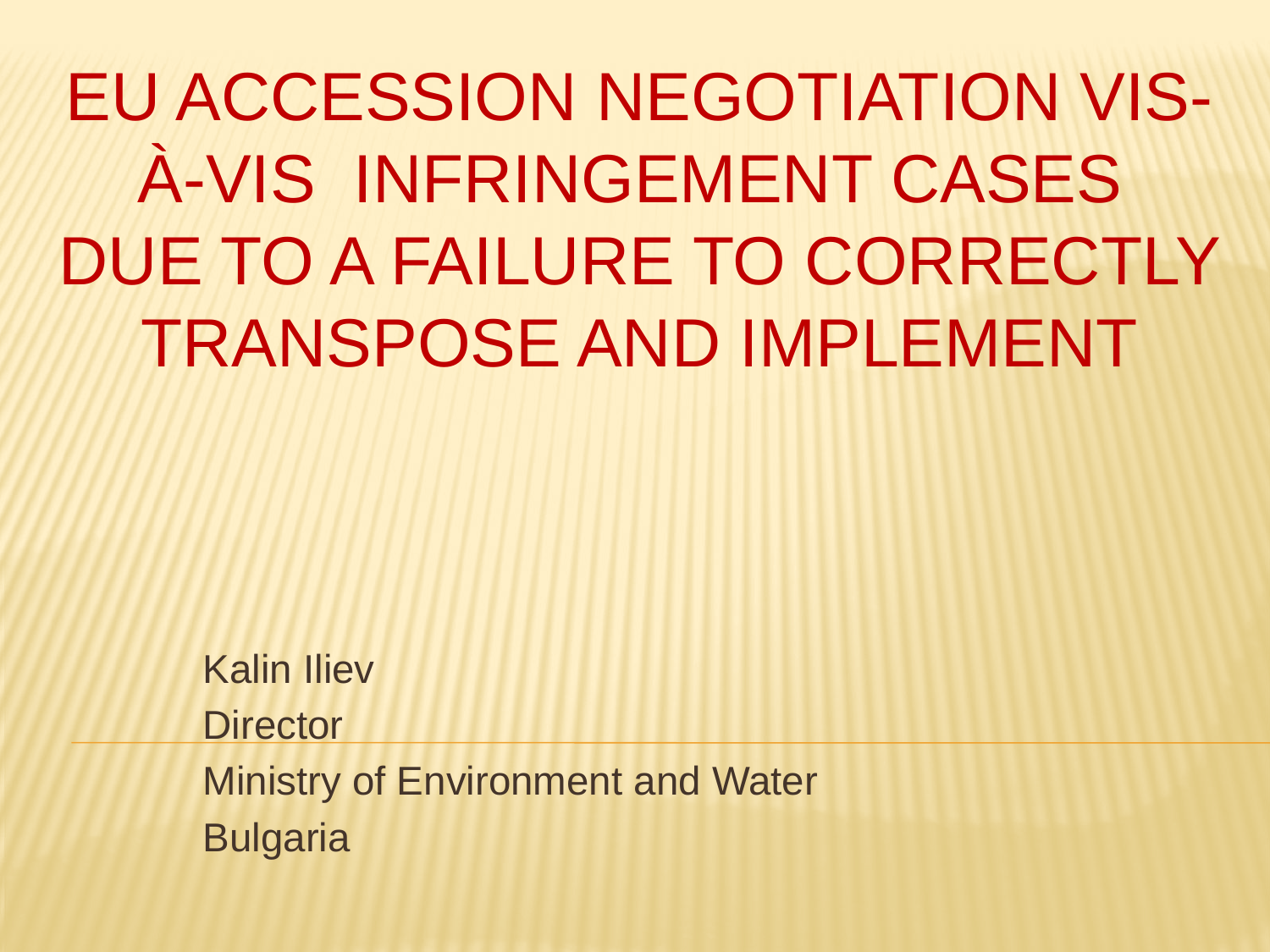

# EU accession negotiation vis-à-vis  infringement cases  due to a failure to correctly transpose and implement
Kalin Iliev
Director
Ministry of Environment and Water
Bulgaria